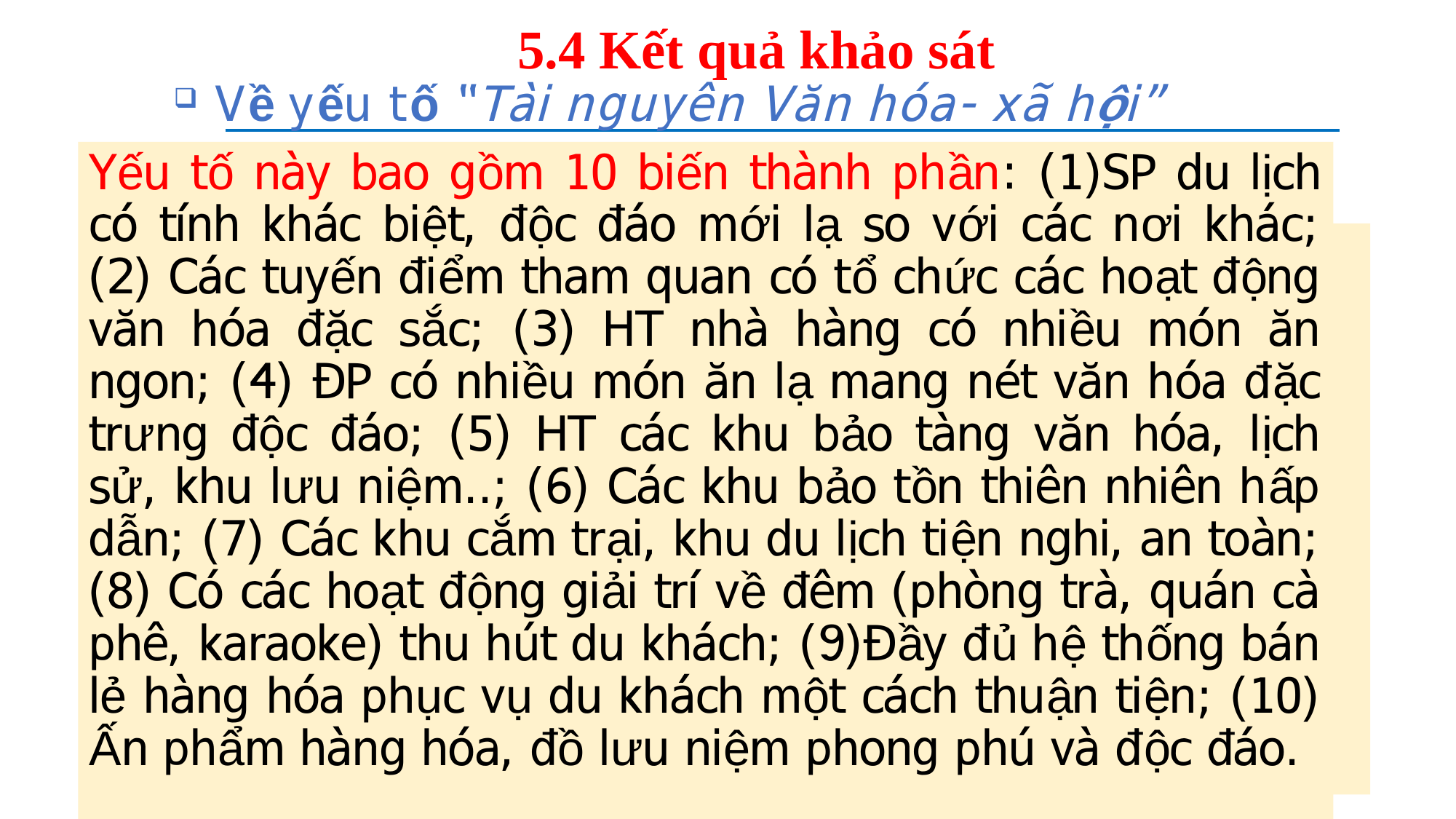

# 5.4 Kết quả khảo sát
 Về yếu tố “Tài nguyên Văn hóa- xã hội”

Yếu tố này bao gồm 10 biến thành phần: (1)SP du lịch có tính khác biệt, độc đáo mới lạ so với các nơi khác; (2) Các tuyến điểm tham quan có tổ chức các hoạt động văn hóa đặc sắc; (3) HT nhà hàng có nhiều món ăn ngon; (4) ĐP có nhiều món ăn lạ mang nét văn hóa đặc trưng độc đáo; (5) HT các khu bảo tàng văn hóa, lịch sử, khu lưu niệm..; (6) Các khu bảo tồn thiên nhiên hấp dẫn; (7) Các khu cắm trại, khu du lịch tiện nghi, an toàn; (8) Có các hoạt động giải trí về đêm (phòng trà, quán cà phê, karaoke) thu hút du khách; (9)Đầy đủ hệ thống bán lẻ hàng hóa phục vụ du khách một cách thuận tiện; (10) Ấn phẩm hàng hóa, đồ lưu niệm phong phú và độc đáo.

%